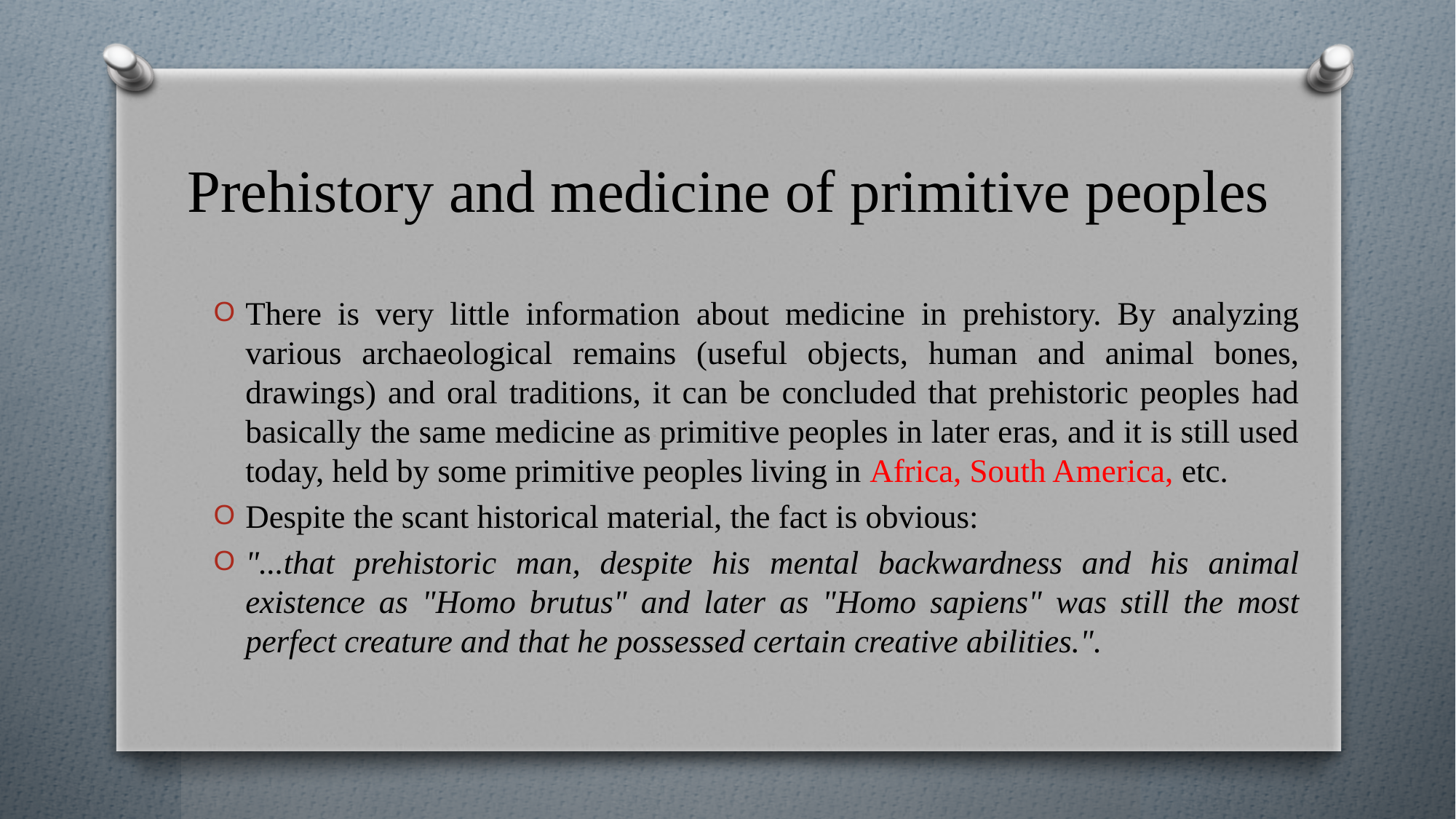

# Prehistory and medicine of primitive peoples
There is very little information about medicine in prehistory. By analyzing various archaeological remains (useful objects, human and animal bones, drawings) and oral traditions, it can be concluded that prehistoric peoples had basically the same medicine as primitive peoples in later eras, and it is still used today, held by some primitive peoples living in Africa, South America, etc.
Despite the scant historical material, the fact is obvious:
"...that prehistoric man, despite his mental backwardness and his animal existence as "Homo brutus" and later as "Homo sapiens" was still the most perfect creature and that he possessed certain creative abilities.".